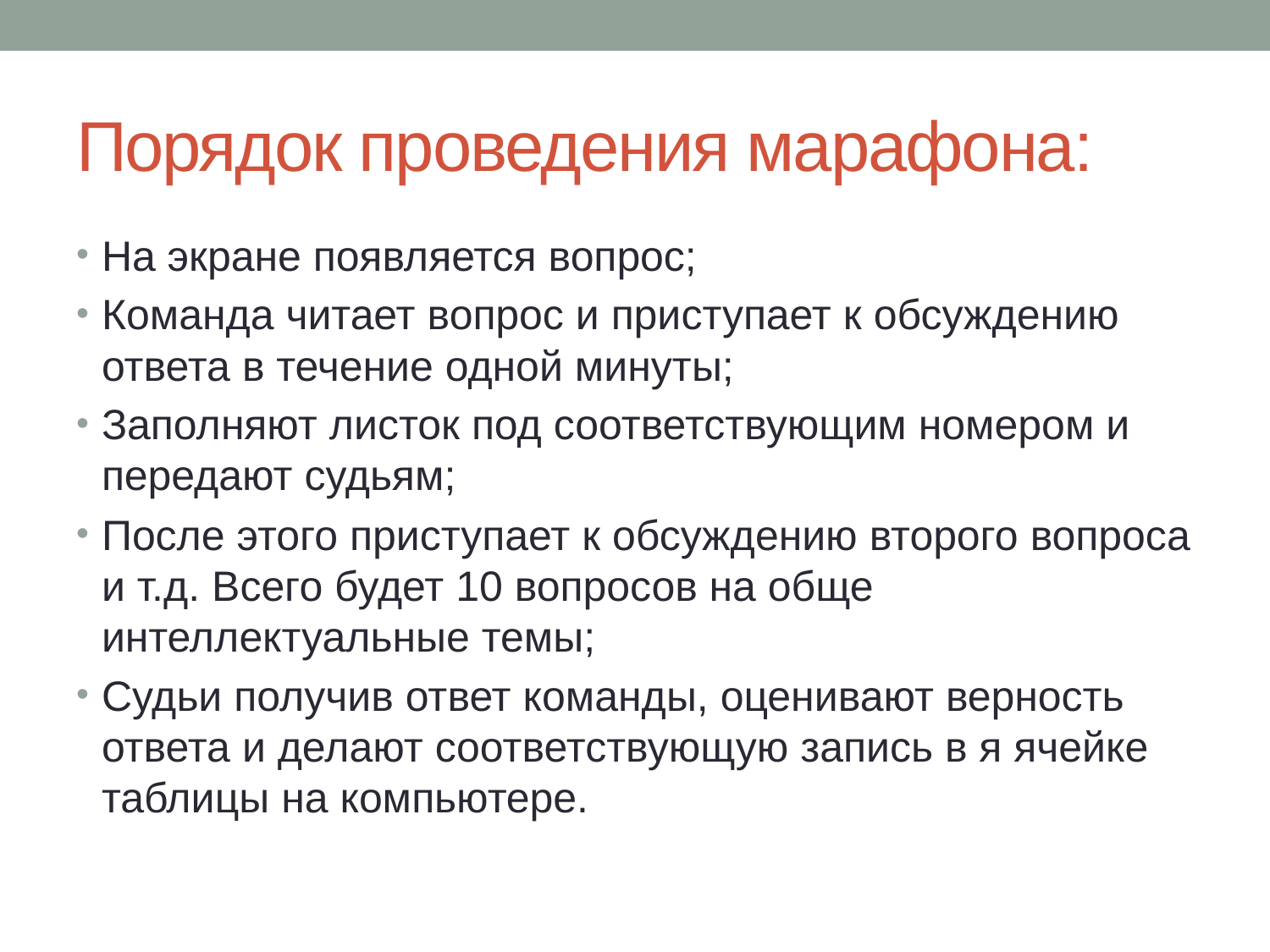

# Порядок проведения марафона:
На экране появляется вопрос;
Команда читает вопрос и приступает к обсуждению ответа в течение одной минуты;
Заполняют листок под соответствующим номером и передают судьям;
После этого приступает к обсуждению второго вопроса и т.д. Всего будет 10 вопросов на обще интеллектуальные темы;
Судьи получив ответ команды, оценивают верность ответа и делают соответствующую запись в я ячейке таблицы на компьютере.